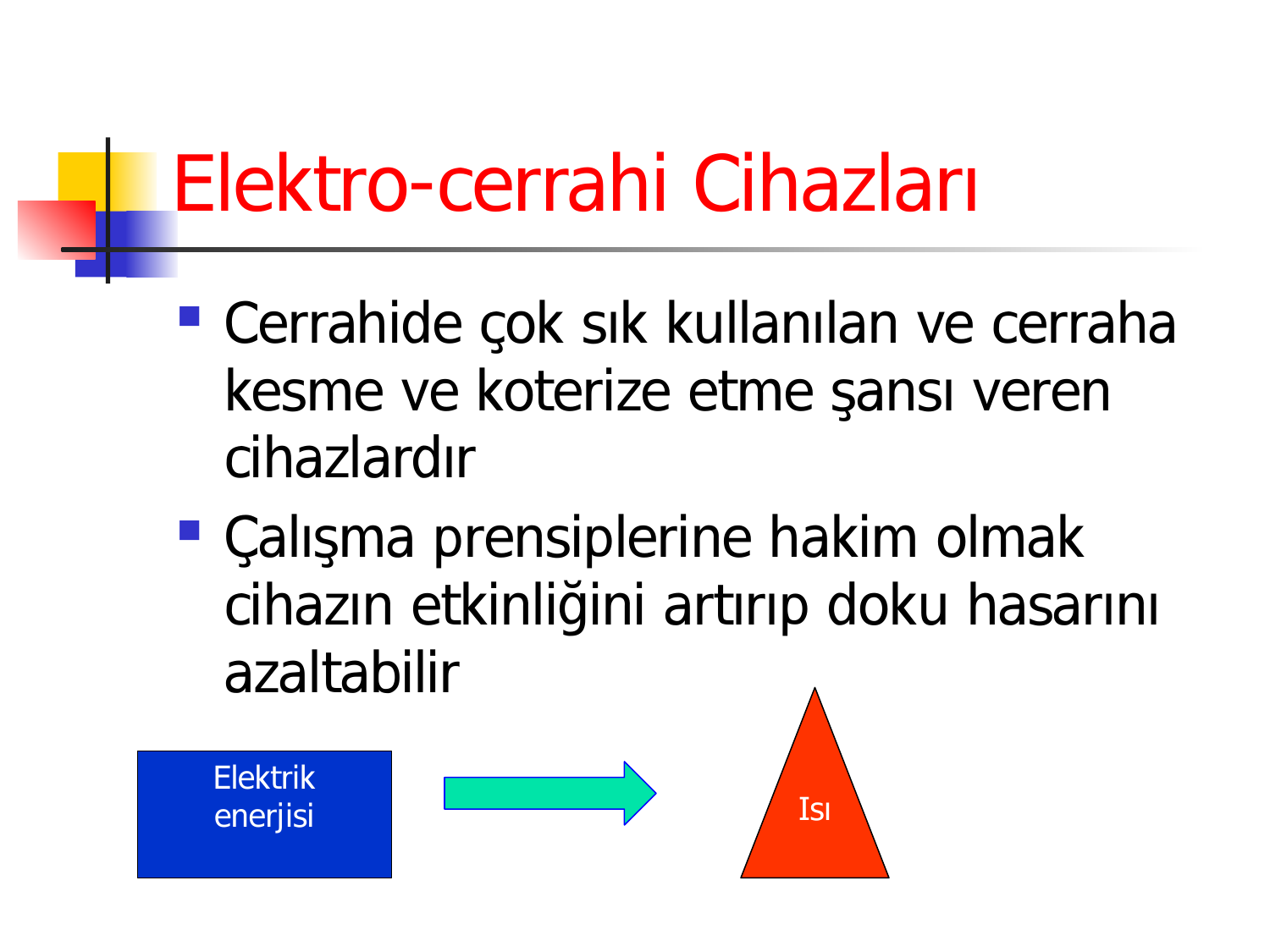

# Elektro-cerrahi Cihazları
Cerrahide çok sık kullanılan ve cerraha kesme ve koterize etme şansı veren cihazlardır
Çalışma prensiplerine hakim olmak cihazın etkinliğini artırıp doku hasarını azaltabilir

Isı
Elektrik
enerjisi